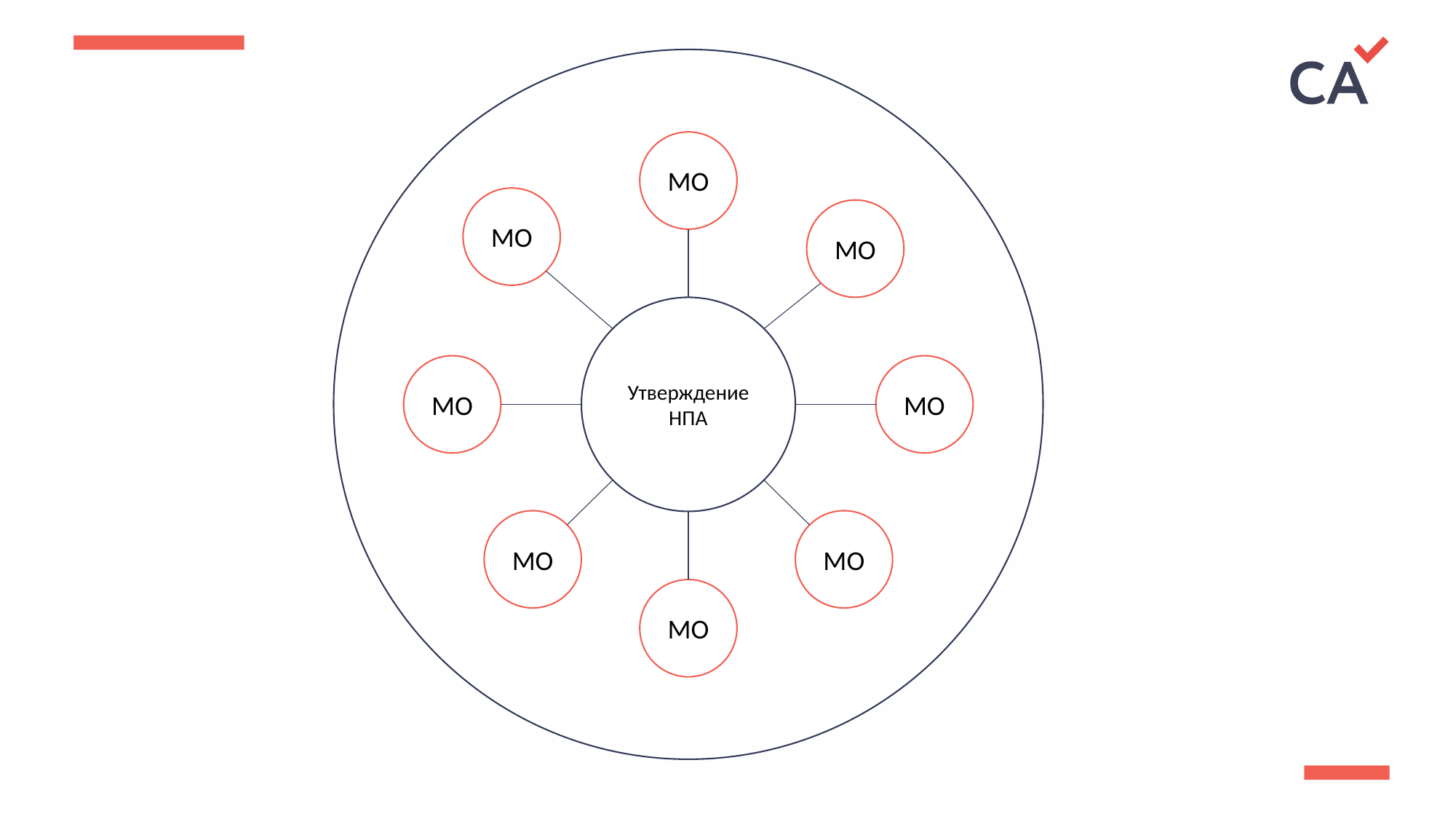

МО
МО
МО
Утверждение НПА
МО
МО
МО
МО
МО